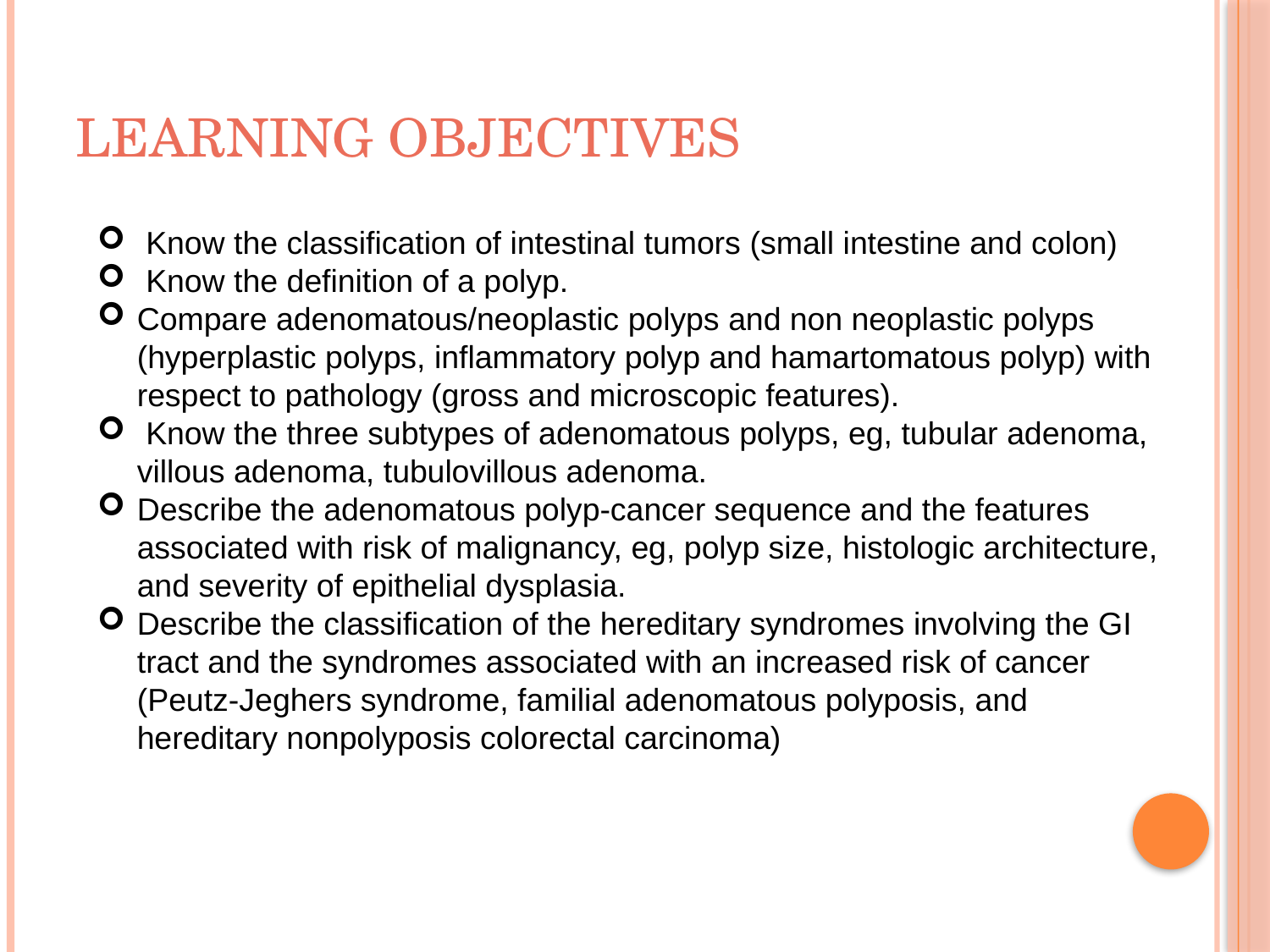

# Learning Objectives
 Know the classification of intestinal tumors (small intestine and colon)
 Know the definition of a polyp.
Compare adenomatous/neoplastic polyps and non neoplastic polyps (hyperplastic polyps, inflammatory polyp and hamartomatous polyp) with respect to pathology (gross and microscopic features).
 Know the three subtypes of adenomatous polyps, eg, tubular adenoma, villous adenoma, tubulovillous adenoma.
Describe the adenomatous polyp-cancer sequence and the features associated with risk of malignancy, eg, polyp size, histologic architecture, and severity of epithelial dysplasia.
Describe the classification of the hereditary syndromes involving the GI tract and the syndromes associated with an increased risk of cancer (Peutz-Jeghers syndrome, familial adenomatous polyposis, and hereditary nonpolyposis colorectal carcinoma)